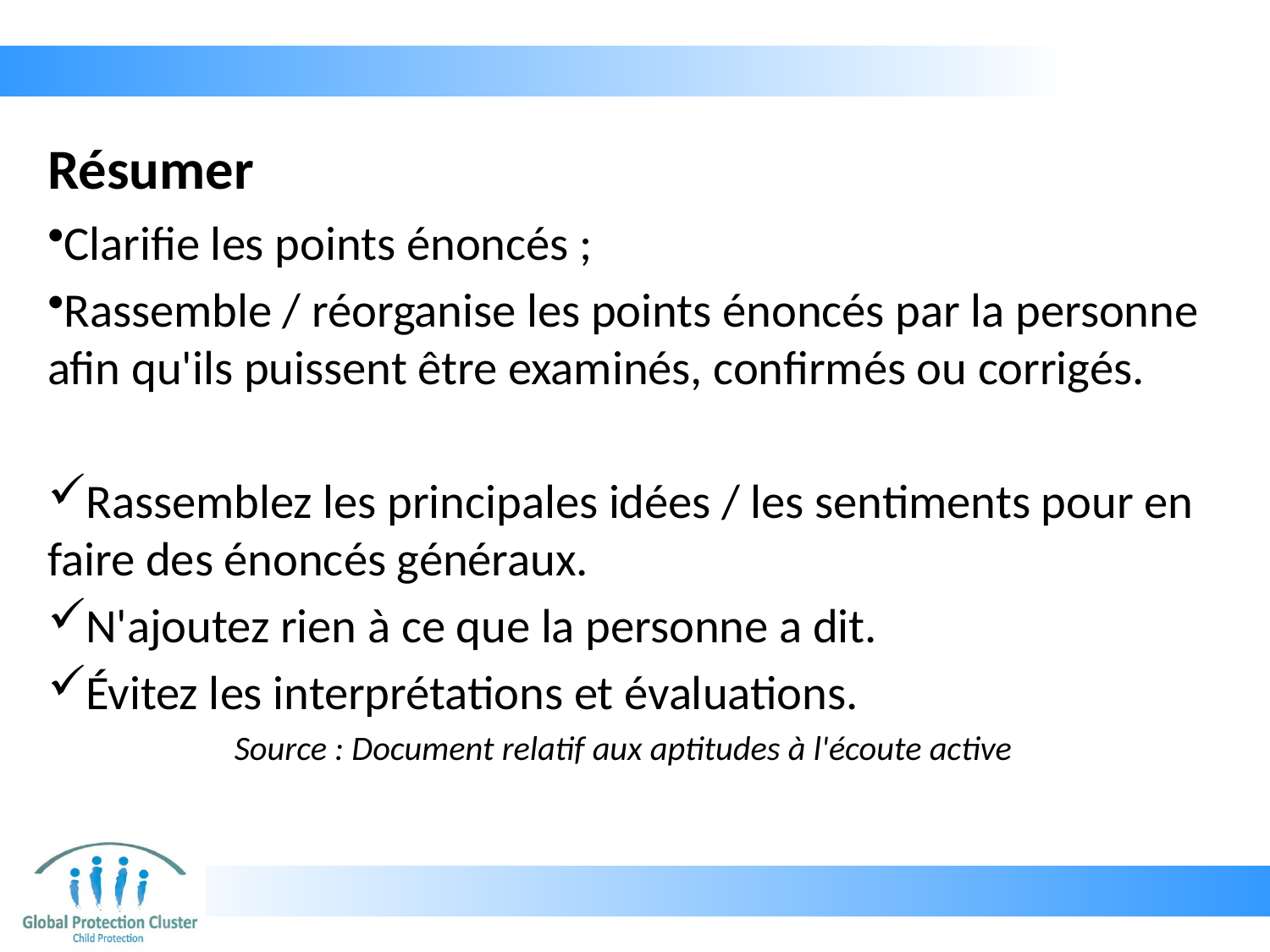

# Résumer
Clarifie les points énoncés ;
Rassemble / réorganise les points énoncés par la personne afin qu'ils puissent être examinés, confirmés ou corrigés.

Rassemblez les principales idées / les sentiments pour en faire des énoncés généraux.
N'ajoutez rien à ce que la personne a dit.
Évitez les interprétations et évaluations.
Source : Document relatif aux aptitudes à l'écoute active